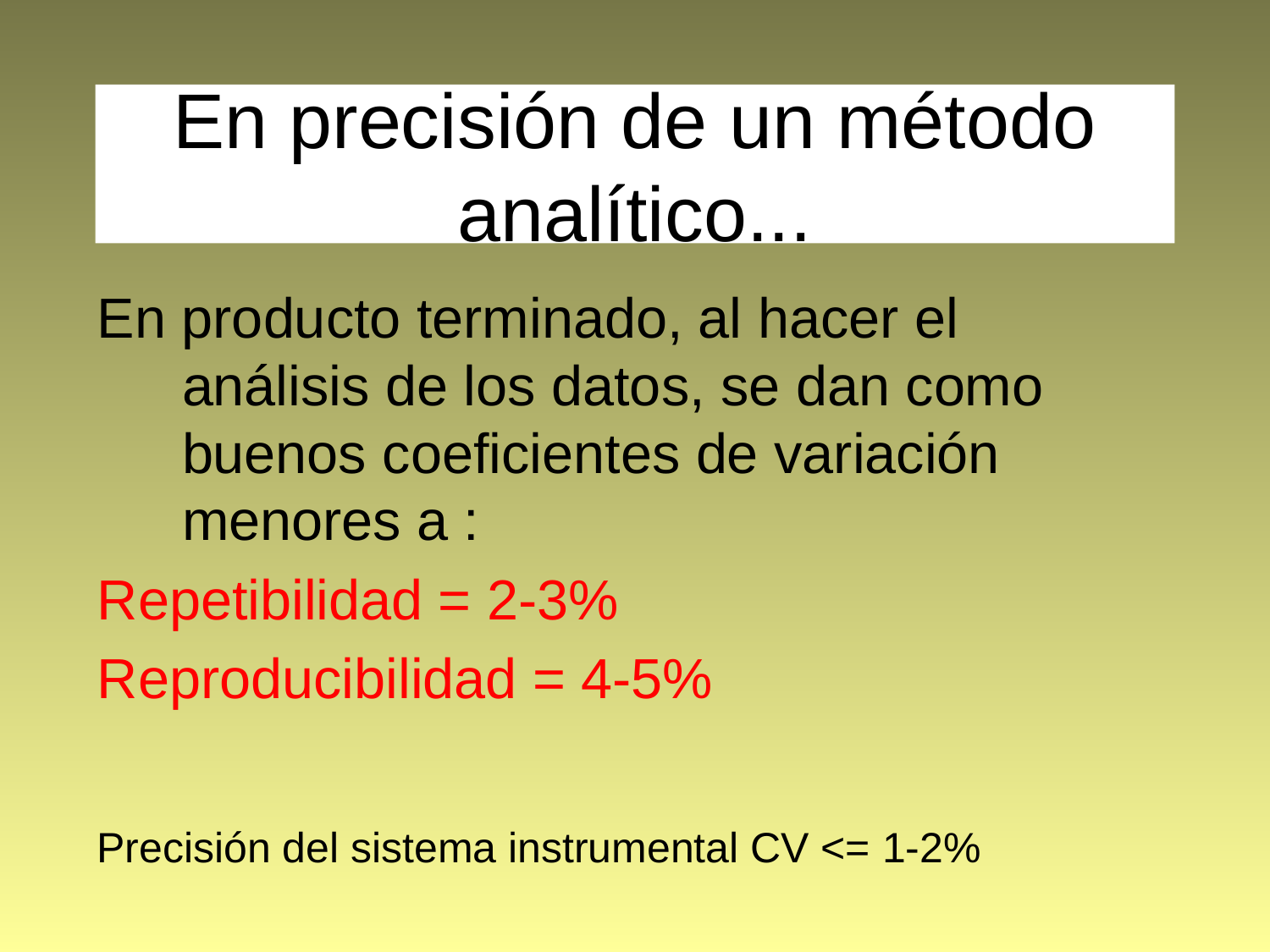

# En precisión de un método analítico...
En producto terminado, al hacer el análisis de los datos, se dan como buenos coeficientes de variación menores a :
Repetibilidad = 2-3%
Reproducibilidad = 4-5%

Precisión del sistema instrumental CV <= 1-2%